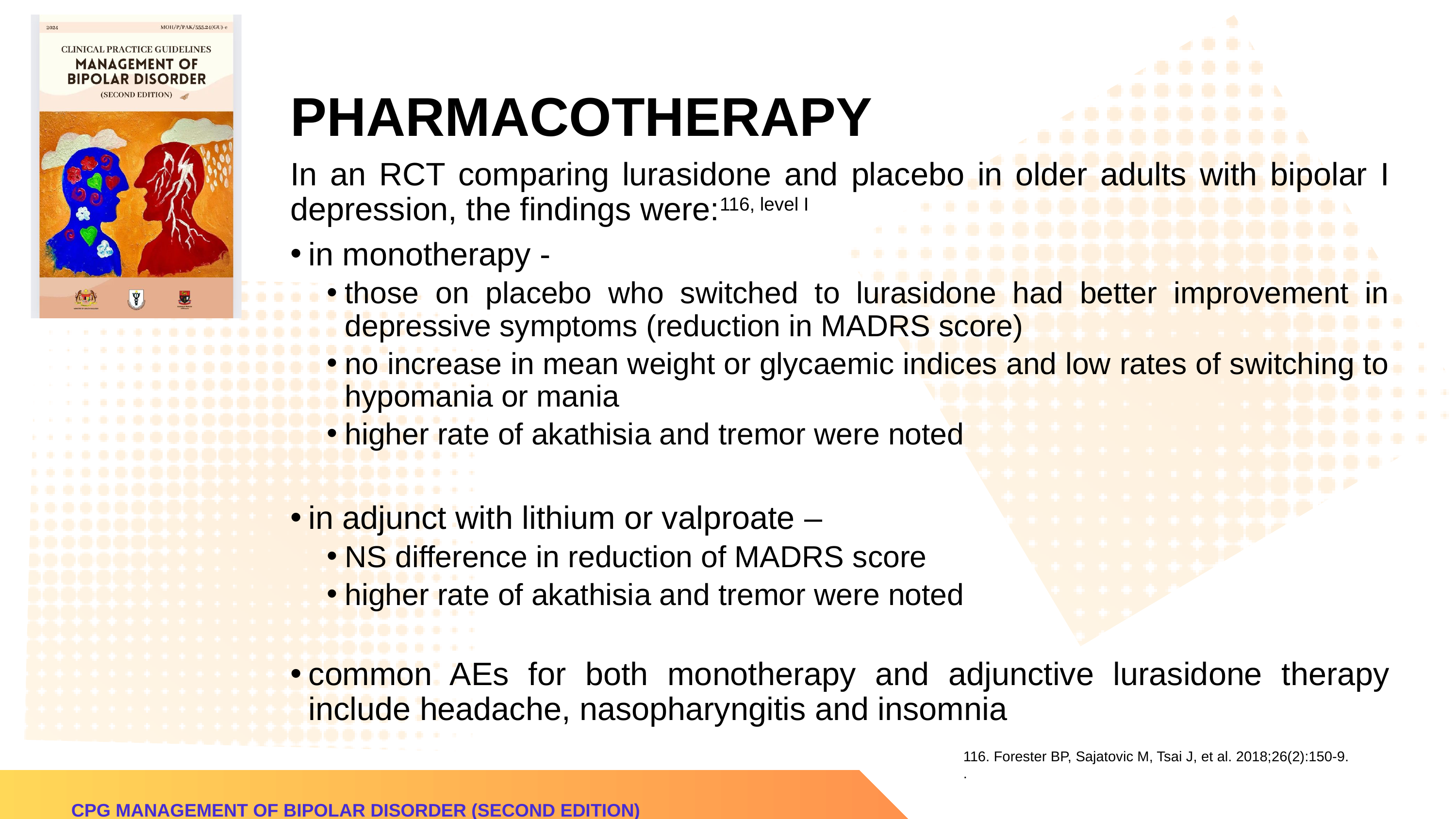

PHARMACOTHERAPY

In an RCT comparing lurasidone and placebo in older adults with bipolar I depression, the findings were:116, level I
in monotherapy -
those on placebo who switched to lurasidone had better improvement in depressive symptoms (reduction in MADRS score)
no increase in mean weight or glycaemic indices and low rates of switching to hypomania or mania
higher rate of akathisia and tremor were noted

in adjunct with lithium or valproate –
NS difference in reduction of MADRS score
higher rate of akathisia and tremor were noted

common AEs for both monotherapy and adjunctive lurasidone therapy include headache, nasopharyngitis and insomnia

116. Forester BP, Sajatovic M, Tsai J, et al. 2018;26(2):150-9.
.

CPG MANAGEMENT OF BIPOLAR DISORDER (SECOND EDITION)